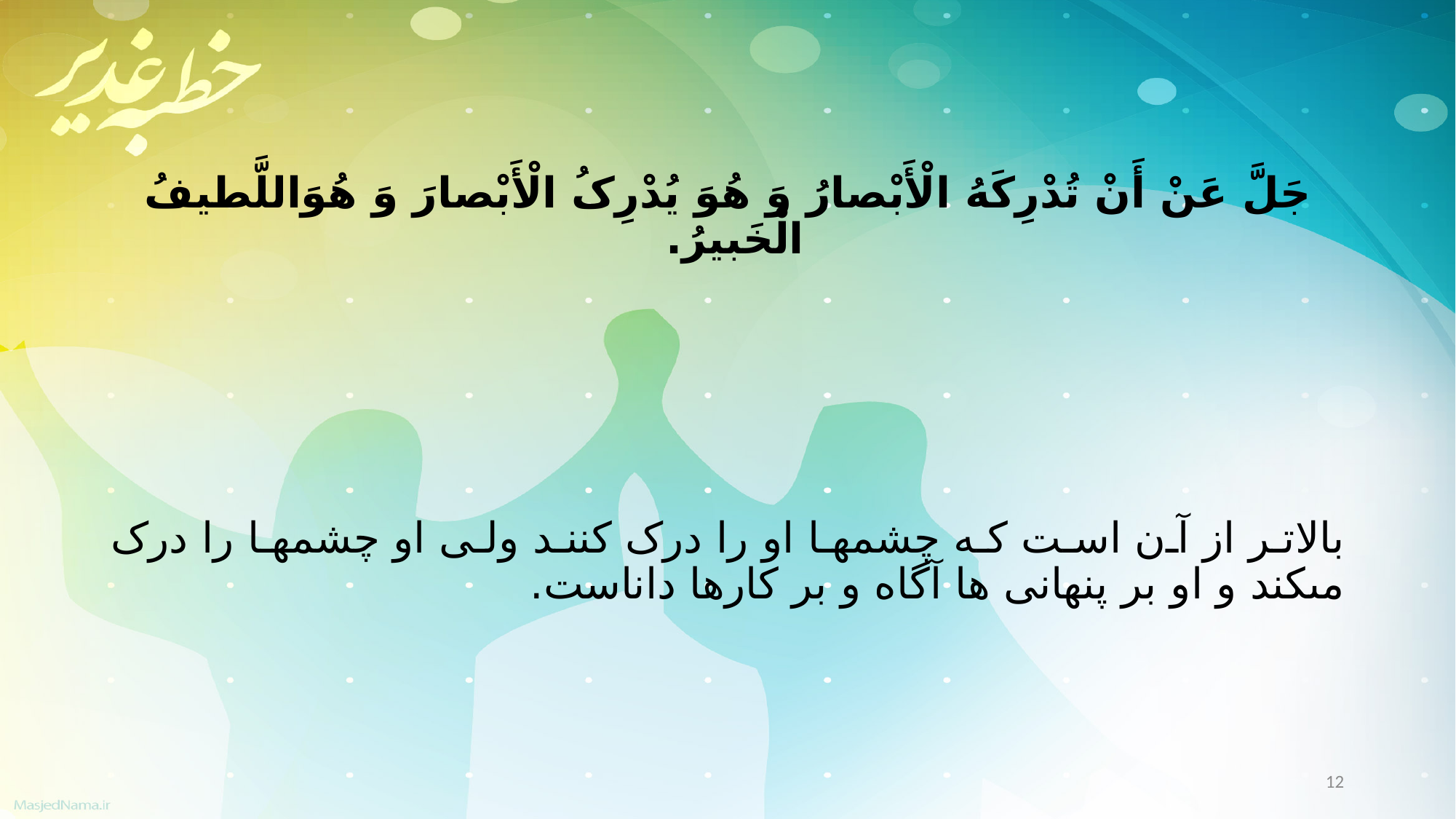

جَلَّ عَنْ أَنْ تُدْرِکَهُ الْأَبْصارُ وَ هُوَ یُدْرِکُ الْأَبْصارَ وَ هُوَاللَّطیفُ الْخَبیرُ.

بالاتر از آن است که چشمها او را درک کنند ولى او چشمها را درک مى‏کند و او بر پنهانی ها آگاه و بر کارها داناست.
12